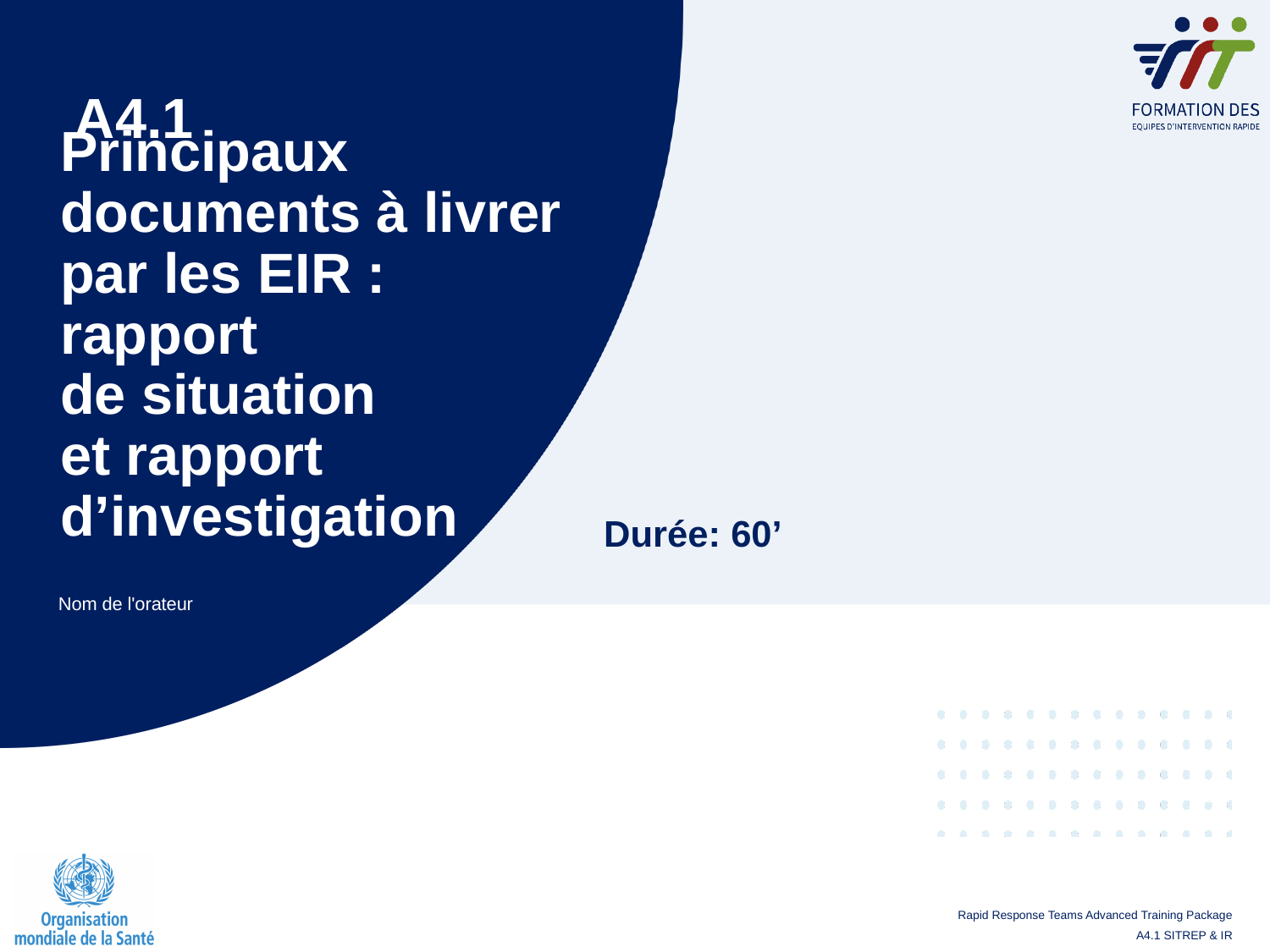

A4.1
# Principaux documents à livrer par les EIR : rapport de situation  et rapport d’investigation

Durée: 60’
Nom de l'orateur
1